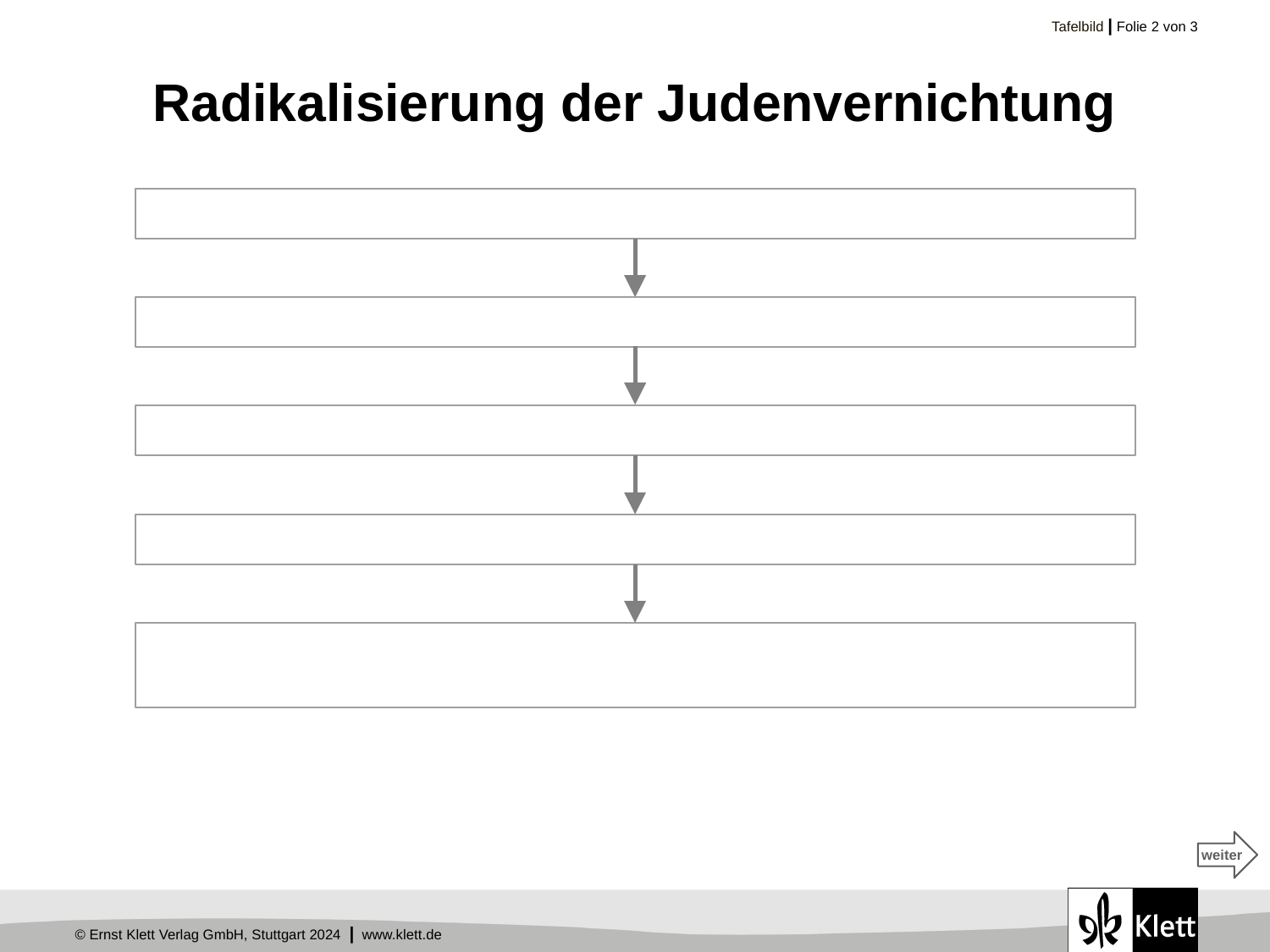

# Radikalisierung der Judenvernichtung

weiter
weiter
weiter